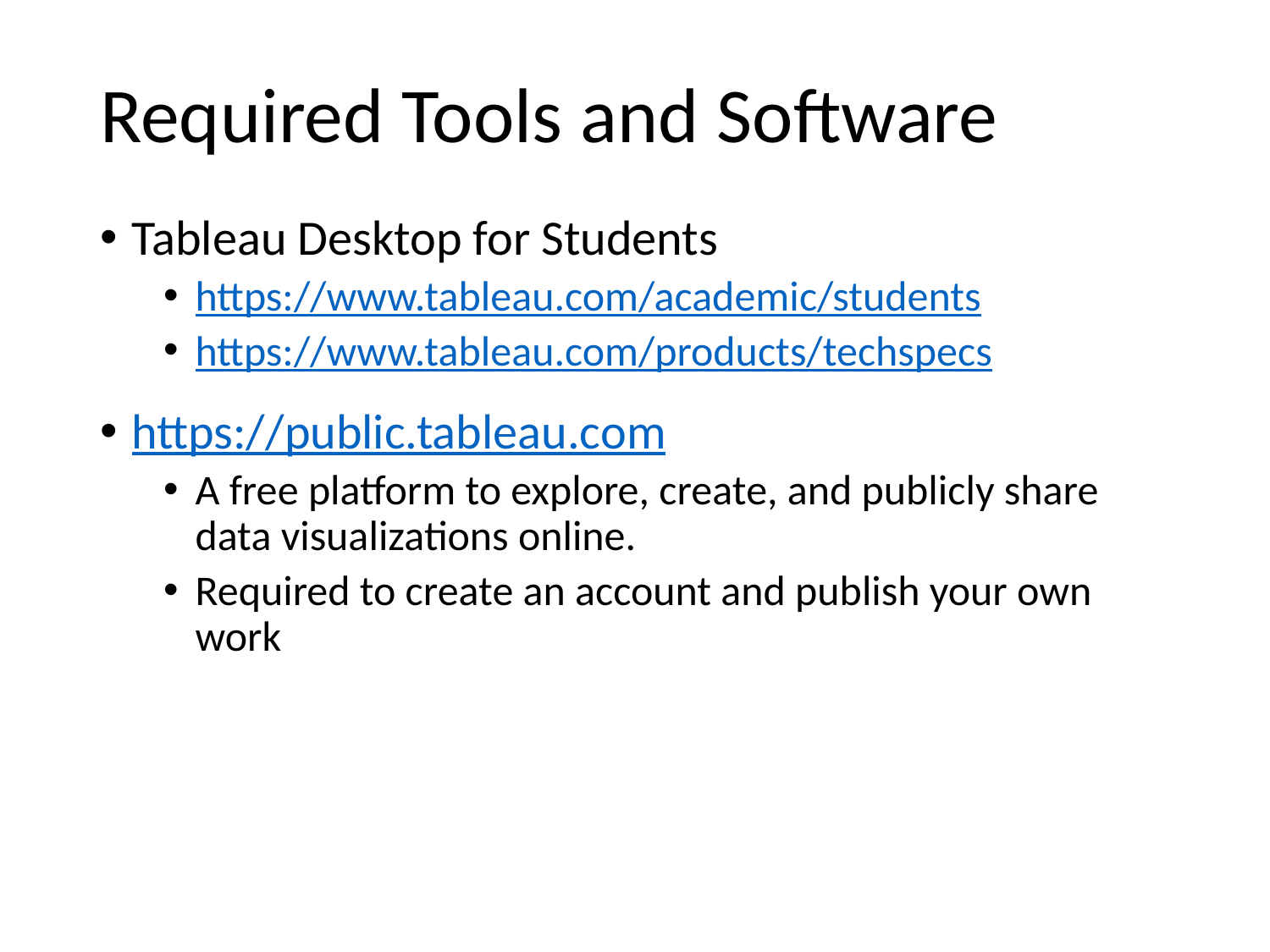

# Required Tools and Software
Tableau Desktop for Students
https://www.tableau.com/academic/students
https://www.tableau.com/products/techspecs
https://public.tableau.com
A free platform to explore, create, and publicly share data visualizations online.
Required to create an account and publish your own work